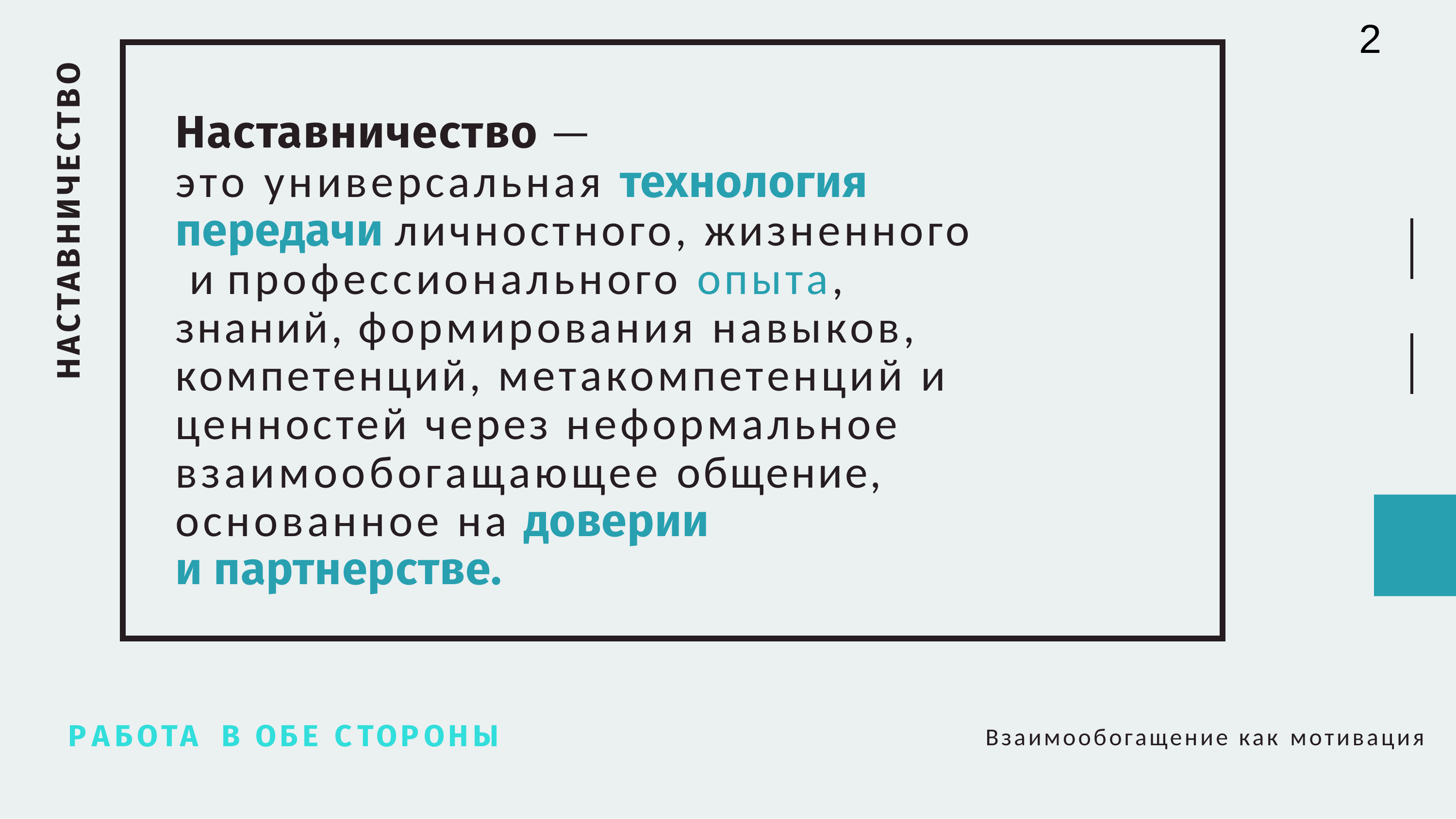

2
НАСТАВНИЧЕСТВО

# Наставничество —
это универсальная технология  передачи личностного, жизненного  и профессионального опыта,  знаний, формирования навыков,  компетенций, метакомпетенций и  ценностей через неформальное  взаимообогащающее общение,  основанное на доверии
и партнерстве.

РАБОТА	В	ОБЕ	СТОРОНЫ
Взаимообогащение как мотивация